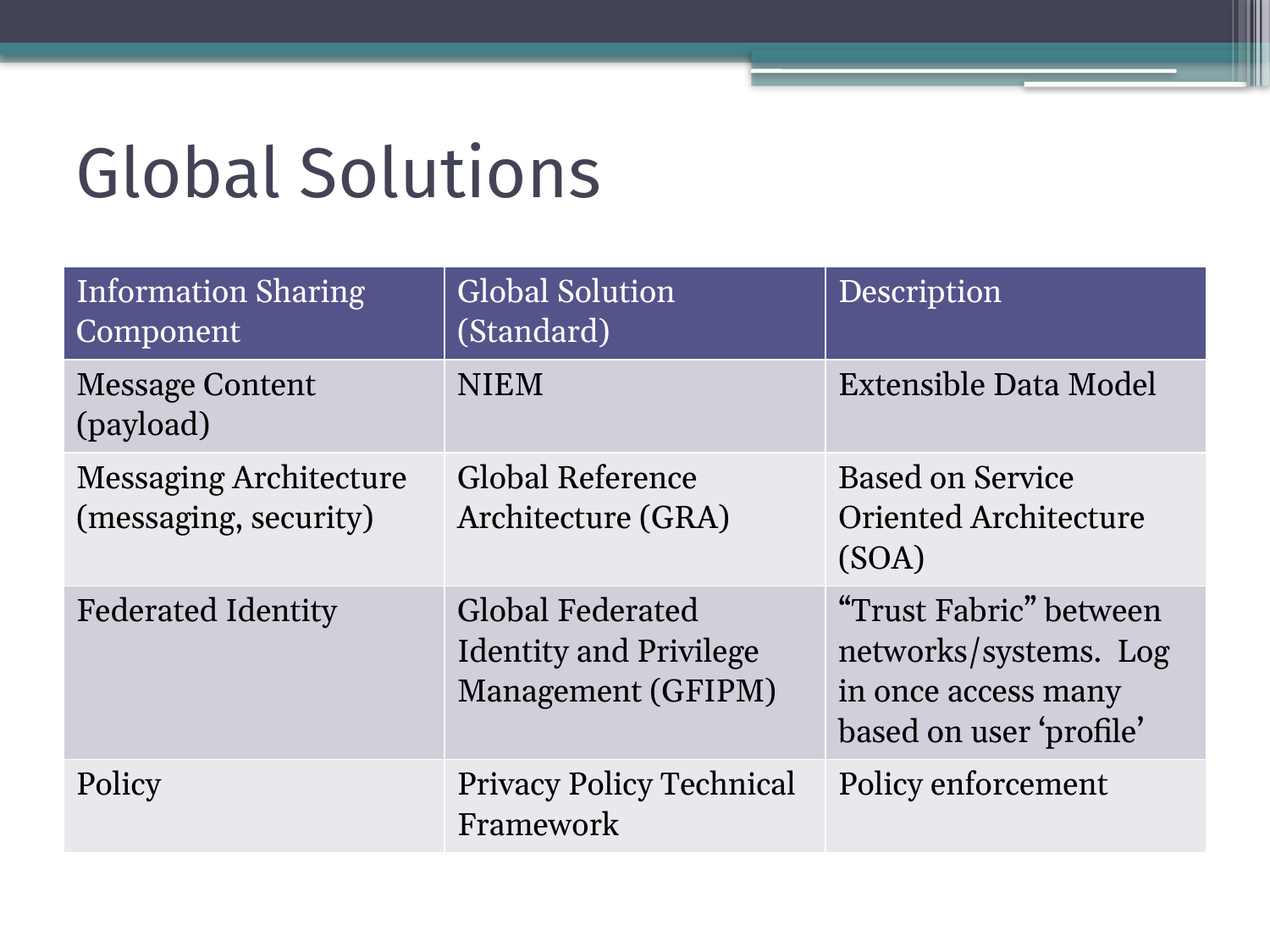

# Global Solutions
| Information Sharing Component | Global Solution (Standard) | Description |
| --- | --- | --- |
| Message Content (payload) | NIEM | Extensible Data Model |
| Messaging Architecture (messaging, security) | Global Reference Architecture (GRA) | Based on Service Oriented Architecture (SOA) |
| Federated Identity | Global Federated Identity and Privilege Management (GFIPM) | “Trust Fabric” between networks/systems. Log in once access many based on user ‘profile’ |
| Policy | Privacy Policy Technical Framework | Policy enforcement |